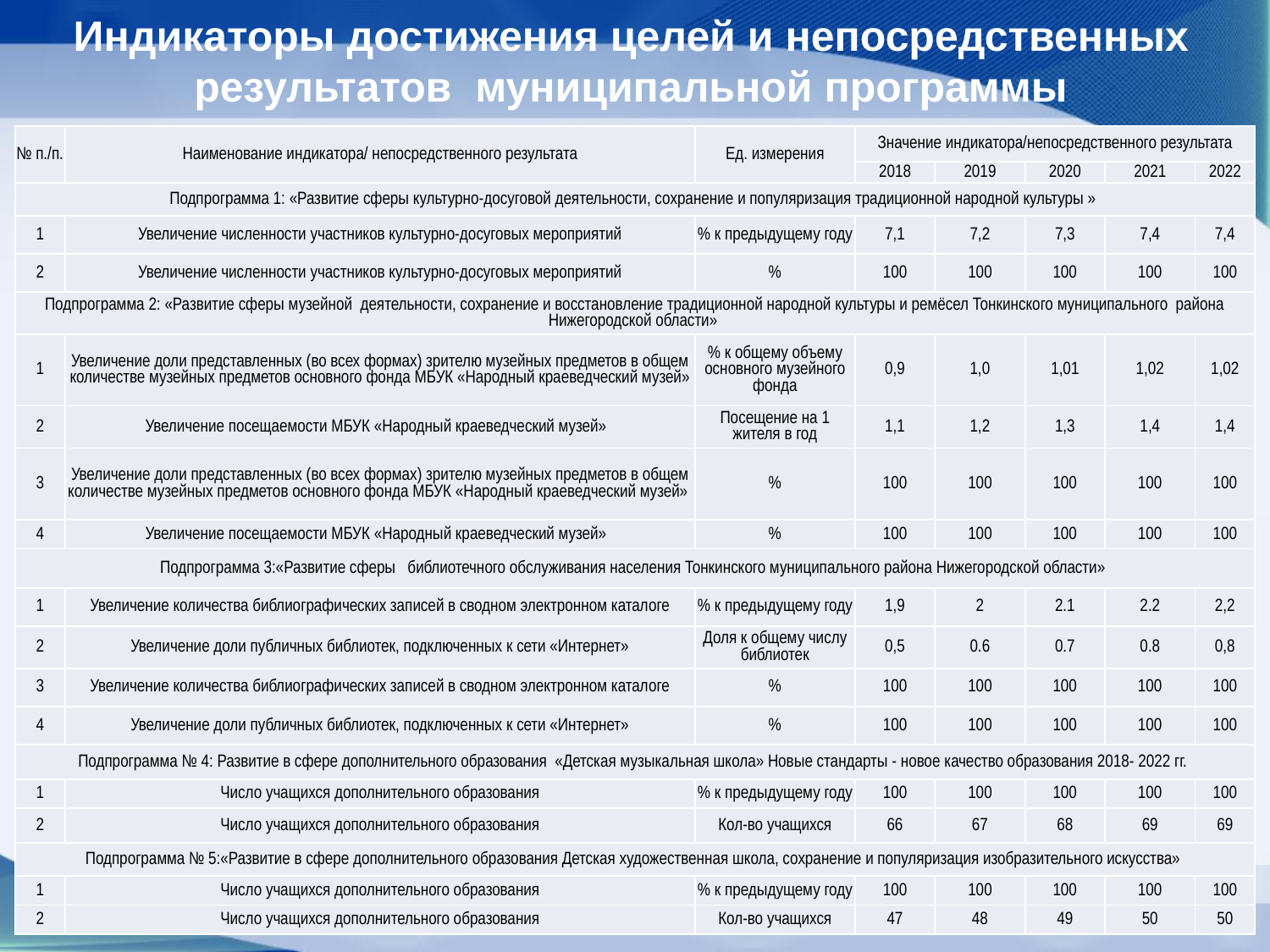

# Индикаторы достижения целей и непосредственных результатов  муниципальной программы
| № п./п. | Наименование индикатора/ непосредственного результата | Ед. измерения | Значение индикатора/непосредственного результата |  |  |  |  |
| --- | --- | --- | --- | --- | --- | --- | --- |
|  |  |  | 2018 | 2019 | 2020 | 2021 | 2022 |
| Подпрограмма 1: «Развитие сферы культурно-досуговой деятельности, сохранение и популяризация традиционной народной культуры » |  |  |  |  |  |  |  |
| 1 | Увеличение численности участников культурно-досуговых мероприятий | % к предыдущему году | 7,1 | 7,2 | 7,3 | 7,4 | 7,4 |
| 2 | Увеличение численности участников культурно-досуговых мероприятий | % | 100 | 100 | 100 | 100 | 100 |
| Подпрограмма 2: «Развитие сферы музейной деятельности, сохранение и восстановление традиционной народной культуры и ремёсел Тонкинского муниципального района Нижегородской области» |  |  |  |  |  |  |  |
| 1 | Увеличение доли представленных (во всех формах) зрителю музейных предметов в общем количестве музейных предметов основного фонда МБУК «Народный краеведческий музей» | % к общему объему основного музейного фонда | 0,9 | 1,0 | 1,01 | 1,02 | 1,02 |
| 2 | Увеличение посещаемости МБУК «Народный краеведческий музей» | Посещение на 1 жителя в год | 1,1 | 1,2 | 1,3 | 1,4 | 1,4 |
| 3 | Увеличение доли представленных (во всех формах) зрителю музейных предметов в общем количестве музейных предметов основного фонда МБУК «Народный краеведческий музей» | % | 100 | 100 | 100 | 100 | 100 |
| 4 | Увеличение посещаемости МБУК «Народный краеведческий музей» | % | 100 | 100 | 100 | 100 | 100 |
| Подпрограмма 3:«Развитие сферы библиотечного обслуживания населения Тонкинского муниципального района Нижегородской области» |  |  |  |  |  |  |  |
| 1 | Увеличение количества библиографических записей в сводном электронном каталоге | % к предыдущему году | 1,9 | 2 | 2.1 | 2.2 | 2,2 |
| 2 | Увеличение доли публичных библиотек, подключенных к сети «Интернет» | Доля к общему числу библиотек | 0,5 | 0.6 | 0.7 | 0.8 | 0,8 |
| 3 | Увеличение количества библиографических записей в сводном электронном каталоге | % | 100 | 100 | 100 | 100 | 100 |
| 4 | Увеличение доли публичных библиотек, подключенных к сети «Интернет» | % | 100 | 100 | 100 | 100 | 100 |
| Подпрограмма № 4: Развитие в сфере дополнительного образования «Детская музыкальная школа» Новые стандарты - новое качество образования 2018- 2022 гг. |  |  |  |  |  |  |  |
| 1 | Число учащихся дополнительного образования | % к предыдущему году | 100 | 100 | 100 | 100 | 100 |
| 2 | Число учащихся дополнительного образования | Кол-во учащихся | 66 | 67 | 68 | 69 | 69 |
| Подпрограмма № 5:«Развитие в сфере дополнительного образования Детская художественная школа, сохранение и популяризация изобразительного искусства» |  |  |  |  |  |  |  |
| 1 | Число учащихся дополнительного образования | % к предыдущему году | 100 | 100 | 100 | 100 | 100 |
| 2 | Число учащихся дополнительного образования | Кол-во учащихся | 47 | 48 | 49 | 50 | 50 |